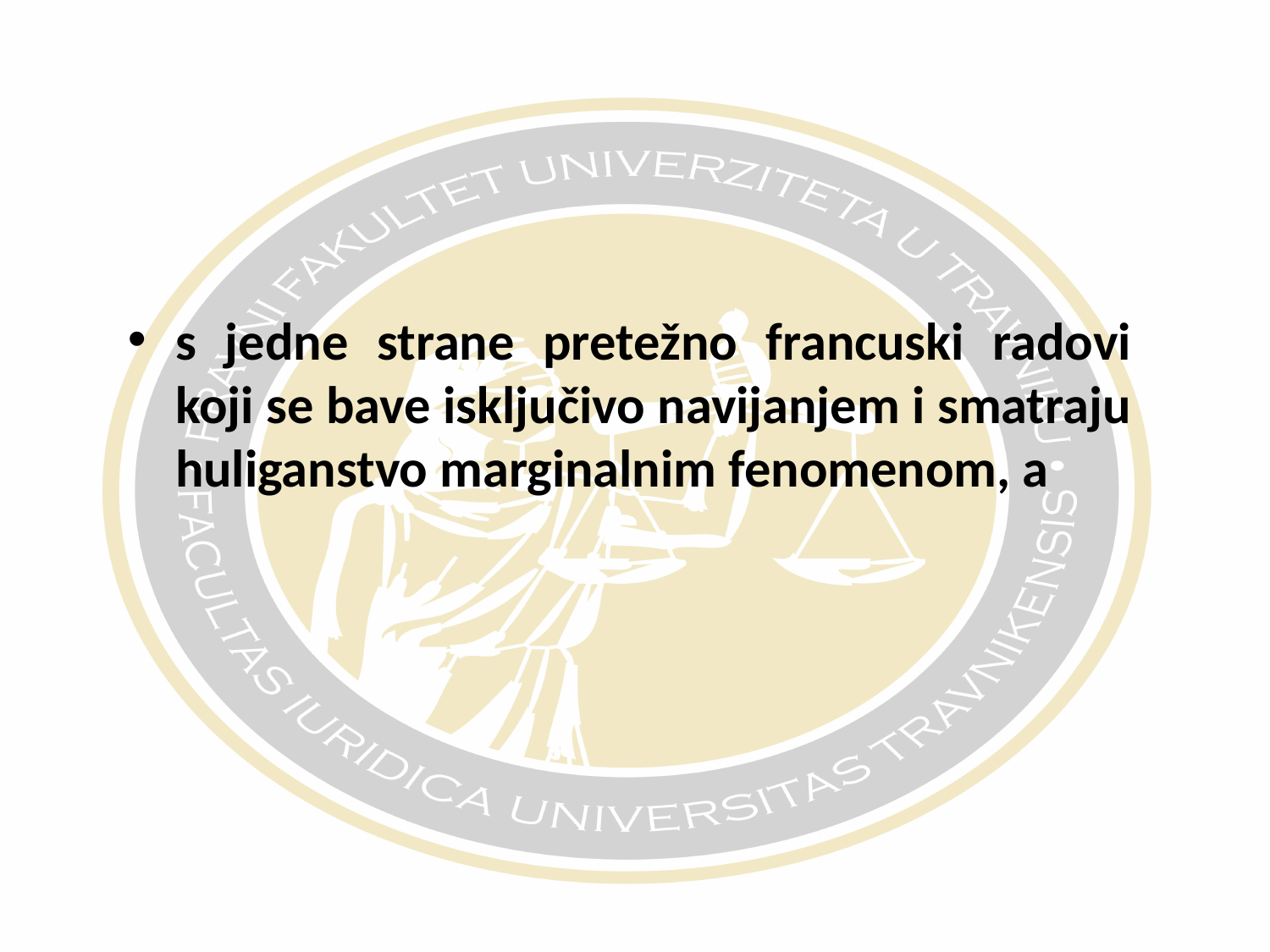

#

s jedne strane pretežno francuski radovi koji se bave isključivo navijanjem i smatraju huliganstvo marginalnim fenomenom, a